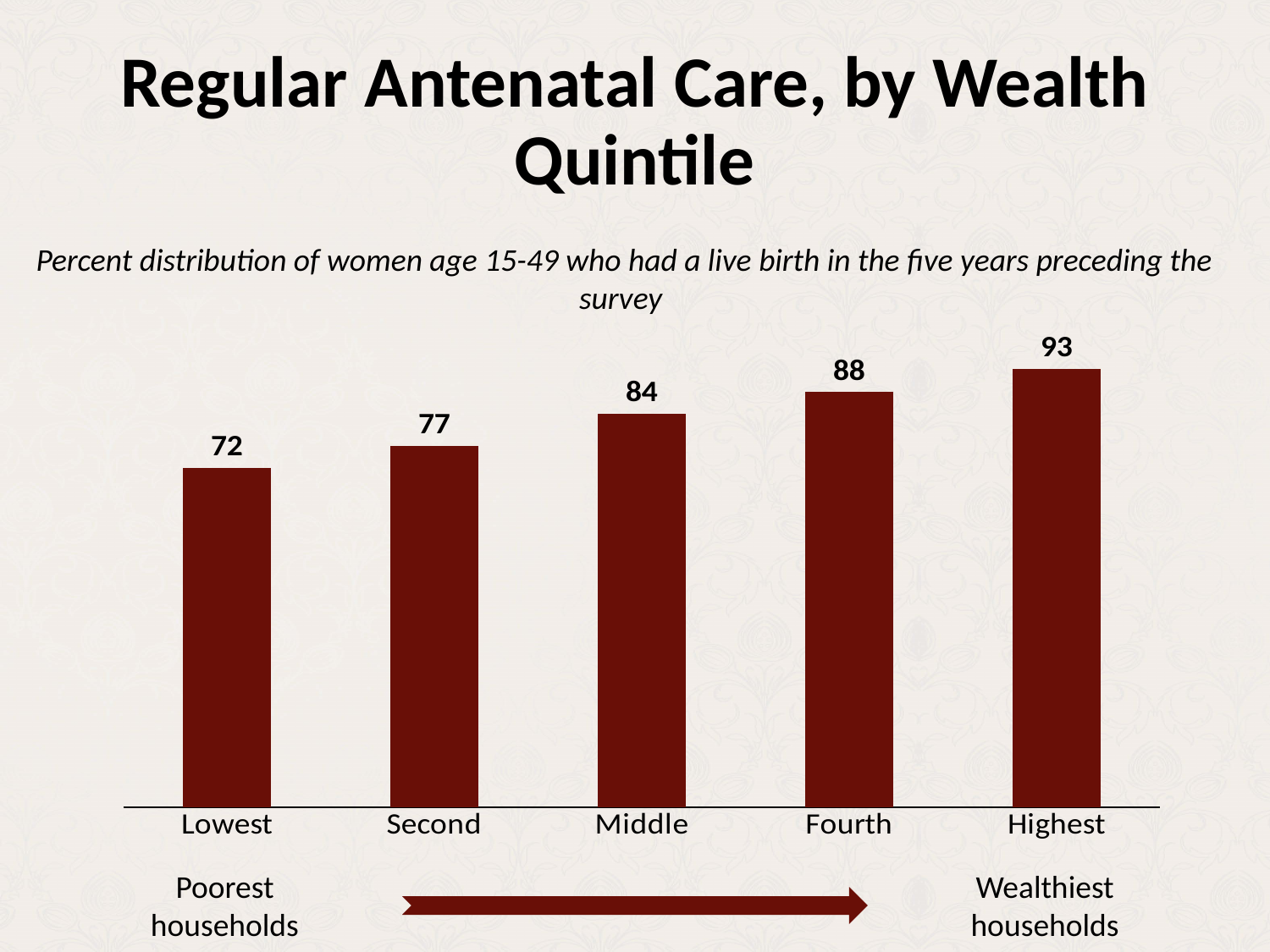

# Regular Antenatal Care, by Wealth Quintile
Percent distribution of women age 15-49 who had a live birth in the five years preceding the survey

### Chart

| Category | Column1 |
|---|---|
| Highest | 93.1 |
| Fourth | 88.1 |
| Middle | 83.5 |
| Second | 76.7 |
| Lowest | 72.0 |
Poorest households
Wealthiest households